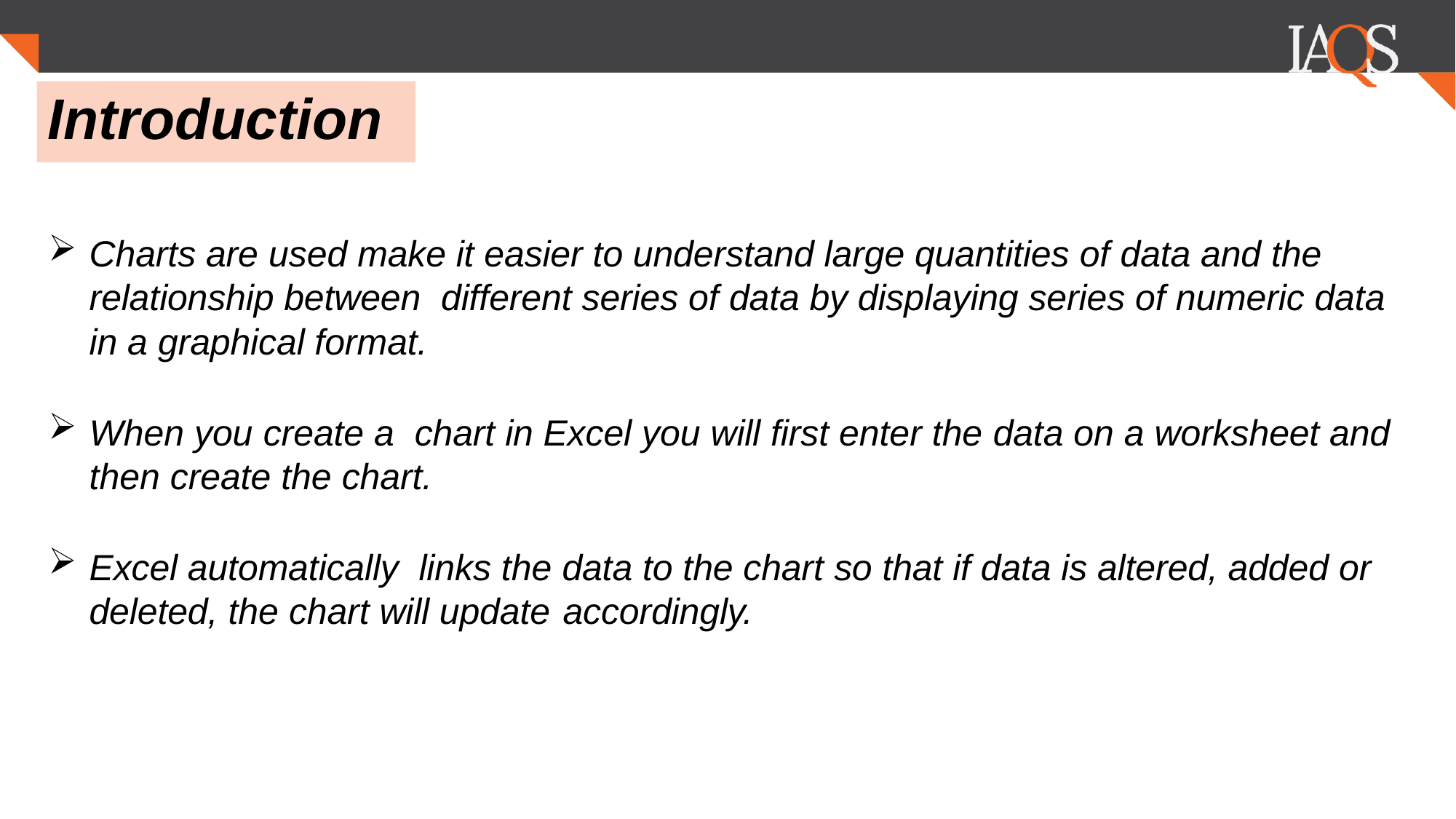

.
# Introduction

Charts are used make it easier to understand large quantities of data and the relationship between  different series of data by displaying series of numeric data in a graphical format.

When you create a  chart in Excel you will first enter the data on a worksheet and then create the chart.

Excel automatically  links the data to the chart so that if data is altered, added or deleted, the chart will update accordingly.